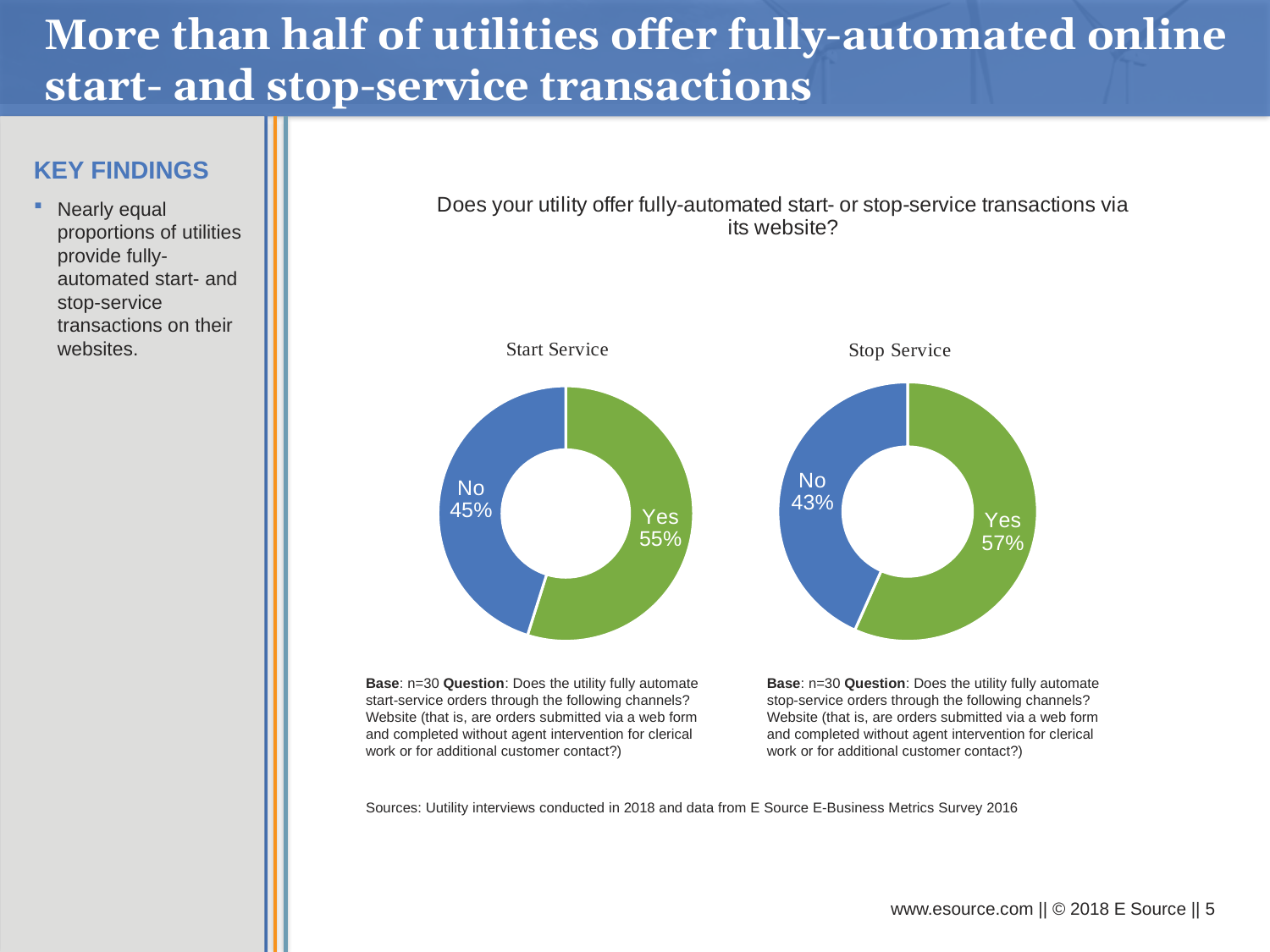

# More than half of utilities offer fully-automated online start- and stop-service transactions
KEY FINDINGS

### Chart

| Category | Fully-automated |
|---|---|
| Yes | 17.0 |
| No | 13.0 |

### Chart: Does your utility offer fully-automated start- or stop-service transactions via its website?

| Category | Fully-automated |
|---|---|
| Yes | 17.0 |
| No | 14.0 |
Base: n=30 Question: Does the utility fully automate stop-service orders through the following channels? Website (that is, are orders submitted via a web form and completed without agent intervention for clerical work or for additional customer contact?)
Base: n=30 Question: Does the utility fully automate start-service orders through the following channels? Website (that is, are orders submitted via a web form and completed without agent intervention for clerical work or for additional customer contact?)
Sources: Uutility interviews conducted in 2018 and data from E Source E-Business Metrics Survey 2016
Nearly equal proportions of utilities provide fully-automated start- and stop-service transactions on their websites.